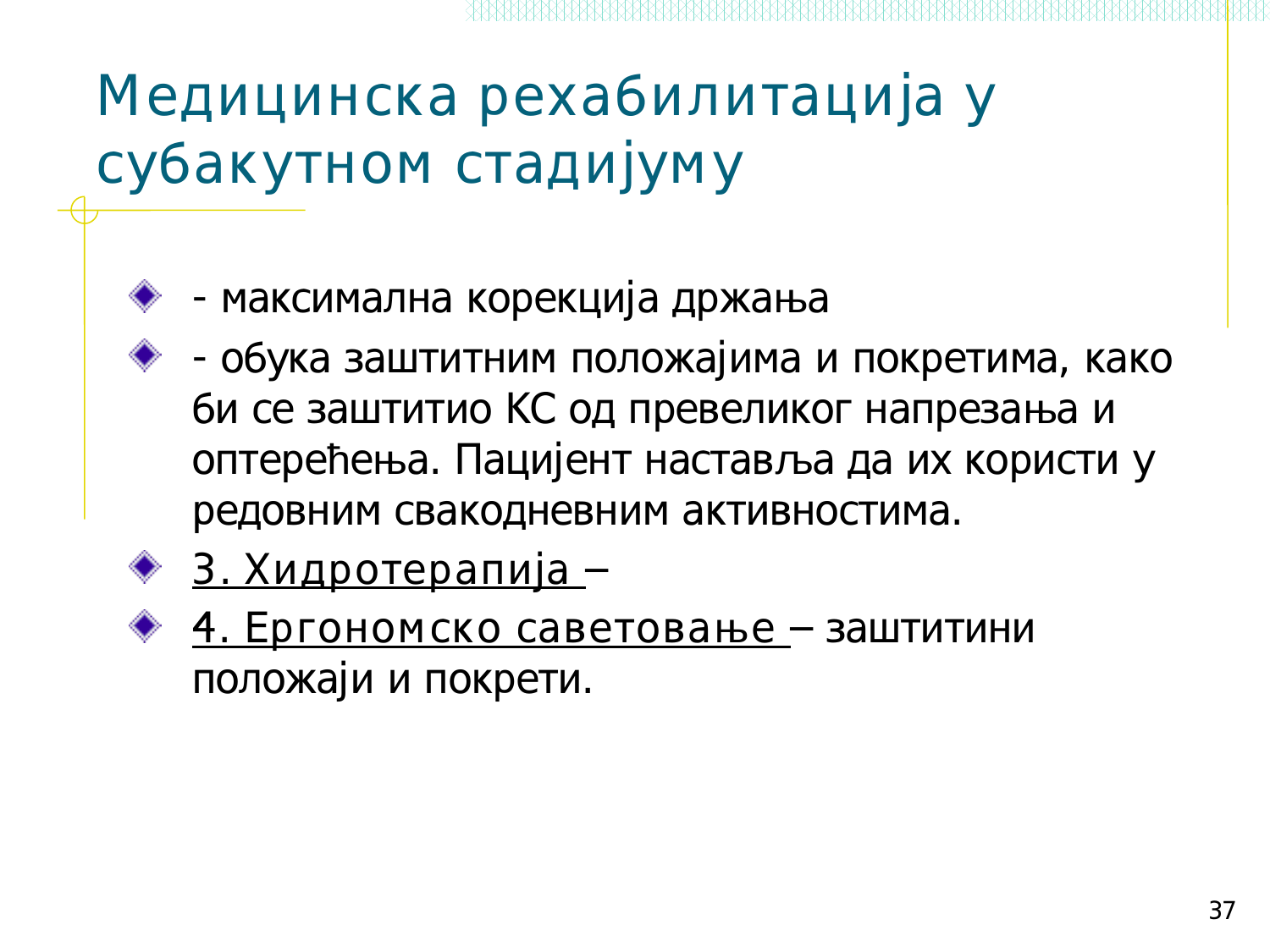

# Медицинска рехабилитација у субакутном стадијуму
- максимална корекција држања
- обука заштитним положајима и покретима, како би се заштитио КС од превеликог напрезања и оптерећења. Пацијент наставља да их користи у редовним свакодневним активностима.
3. Хидротерапија –
4. Ергономско саветовање – заштитини положаји и покрети.

37